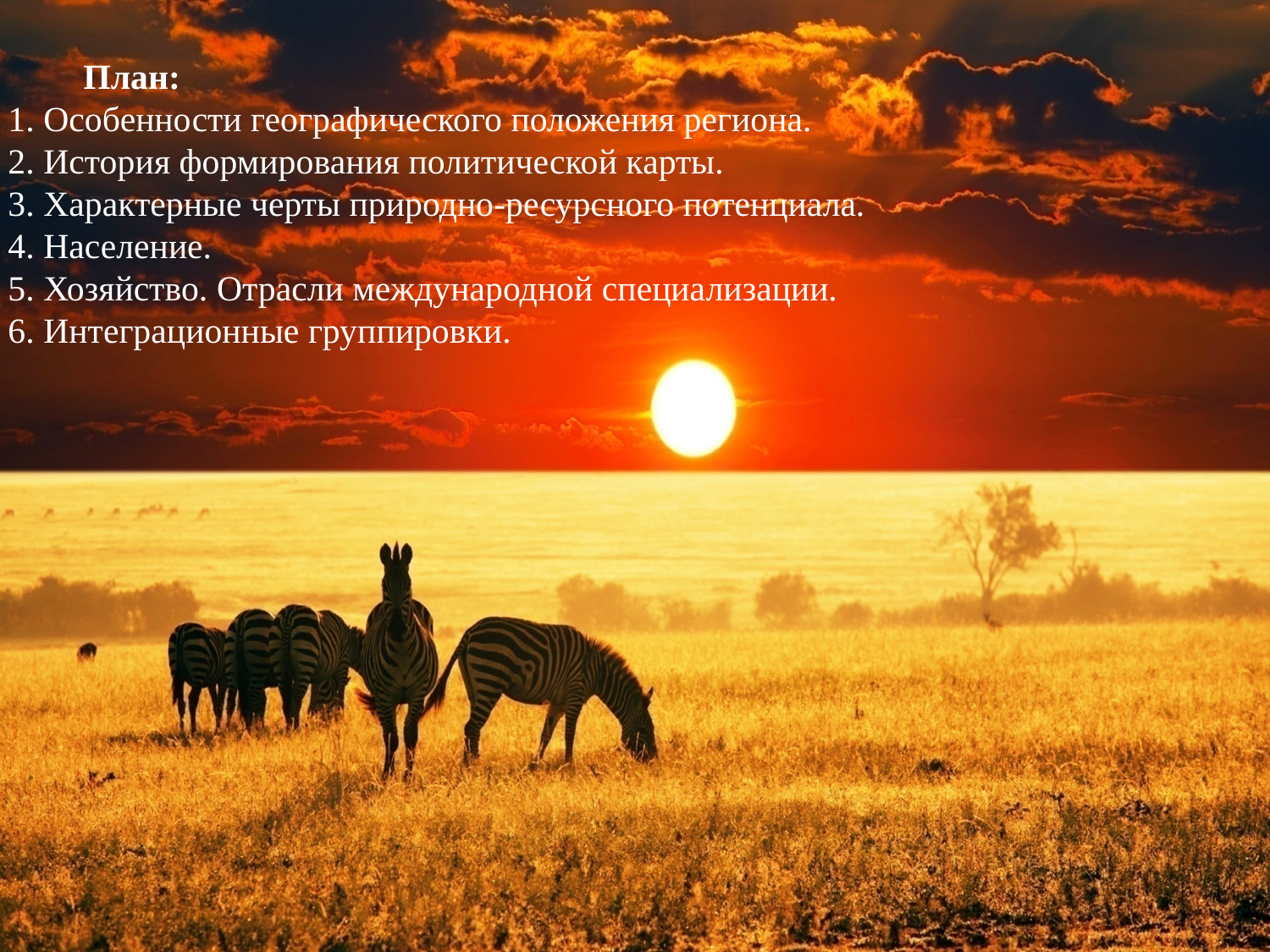

План:
1. Особенности географического положения региона.
2. История формирования политической карты.
3. Характерные черты природно-ресурсного потенциала.
4. Население.
5. Хозяйство. Отрасли международной специализации.
6. Интеграционные группировки.